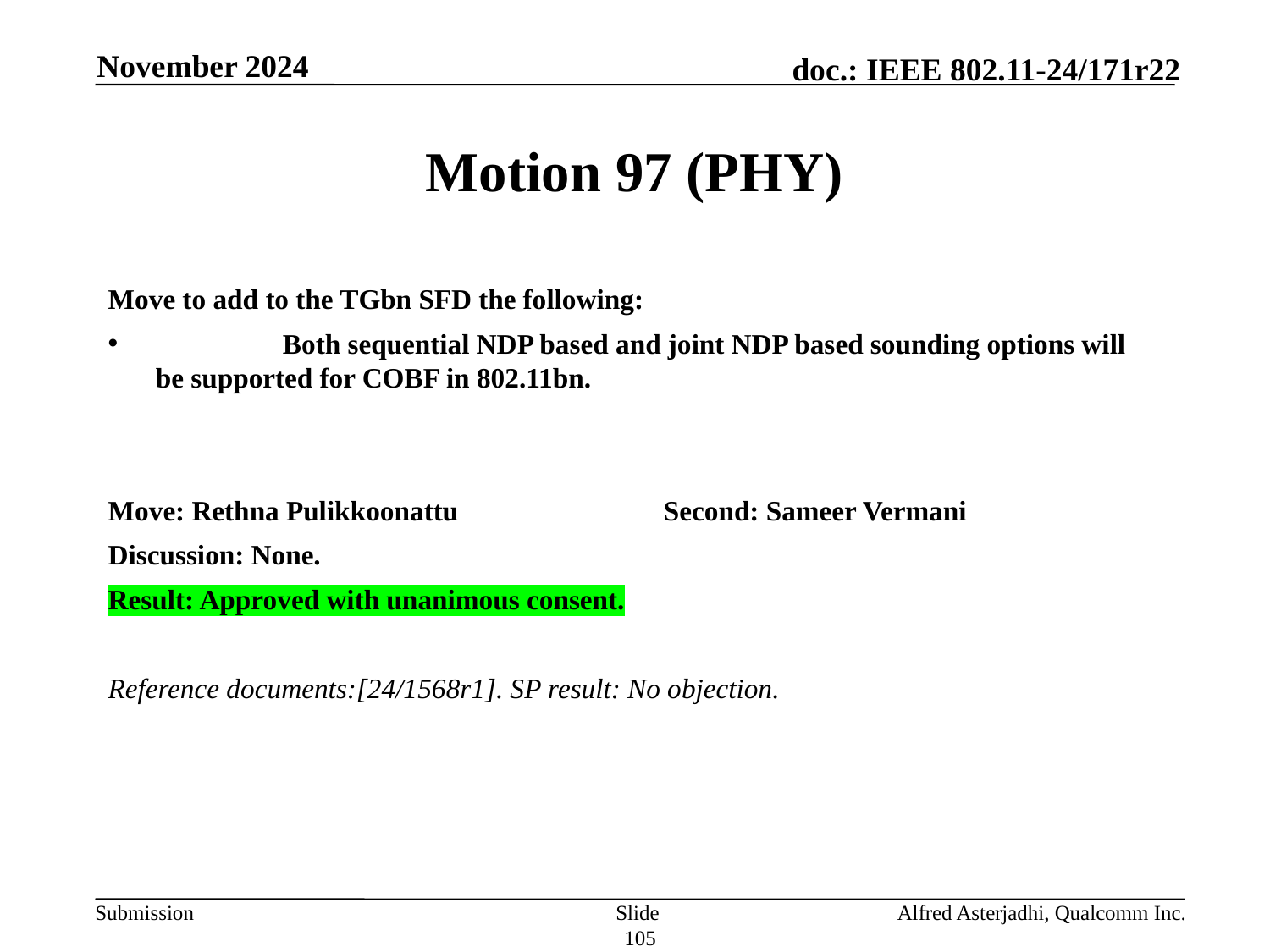

November 2024
# Motion 97 (PHY)
Move to add to the TGbn SFD the following:
	Both sequential NDP based and joint NDP based sounding options will be supported for COBF in 802.11bn.

Move: Rethna Pulikkoonattu 		Second: Sameer Vermani
Discussion: None.
Result: Approved with unanimous consent.

Reference documents:[24/1568r1]. SP result: No objection.

Slide 105
Alfred Asterjadhi, Qualcomm Inc.